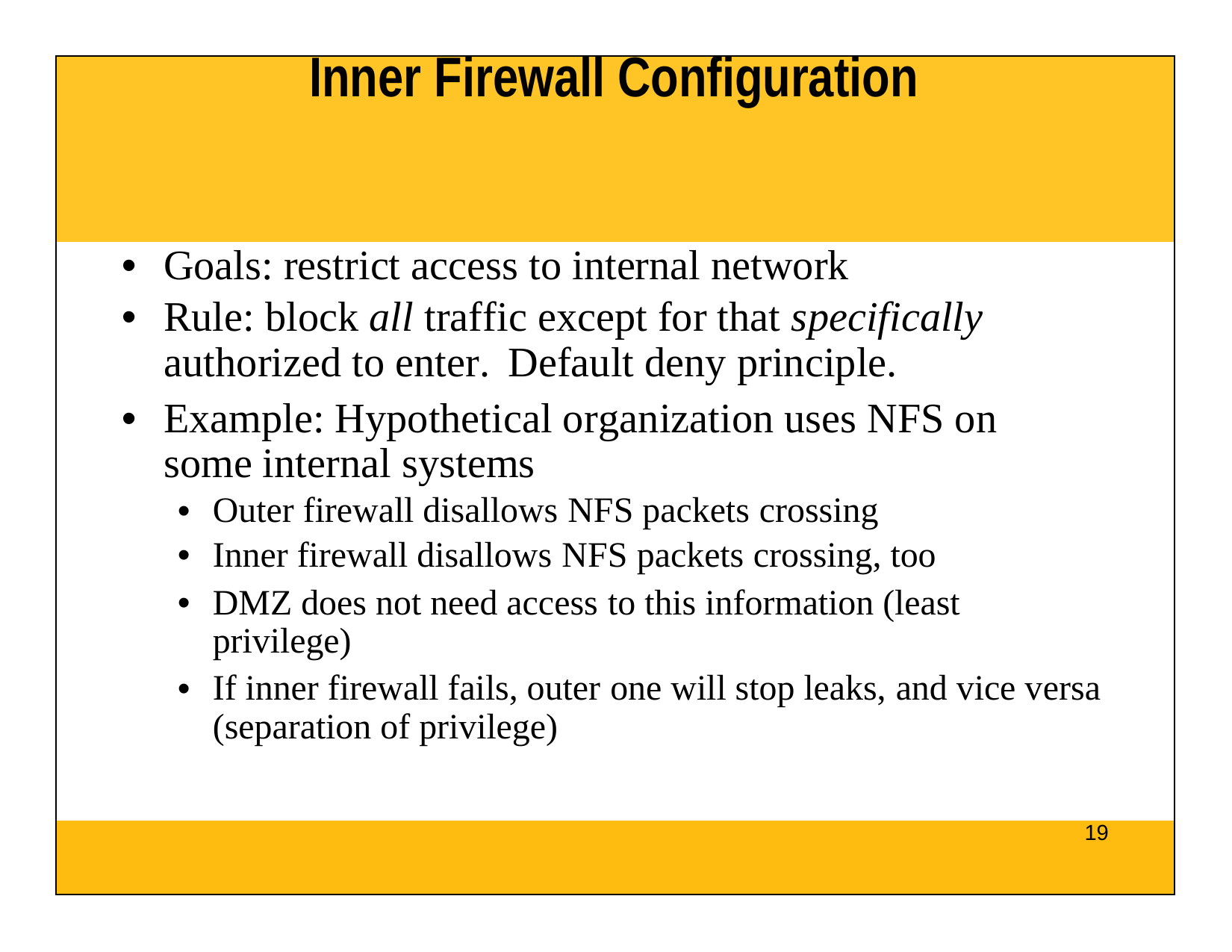

| Inner Firewall Configuration |
| --- |
| Goals: restrict access to internal network Rule: block all traffic except for that specifically authorized to enter. Default deny principle. Example: Hypothetical organization uses NFS on some internal systems Outer firewall disallows NFS packets crossing Inner firewall disallows NFS packets crossing, too DMZ does not need access to this information (least privilege) If inner firewall fails, outer one will stop leaks, and vice versa (separation of privilege) |
| 19 |